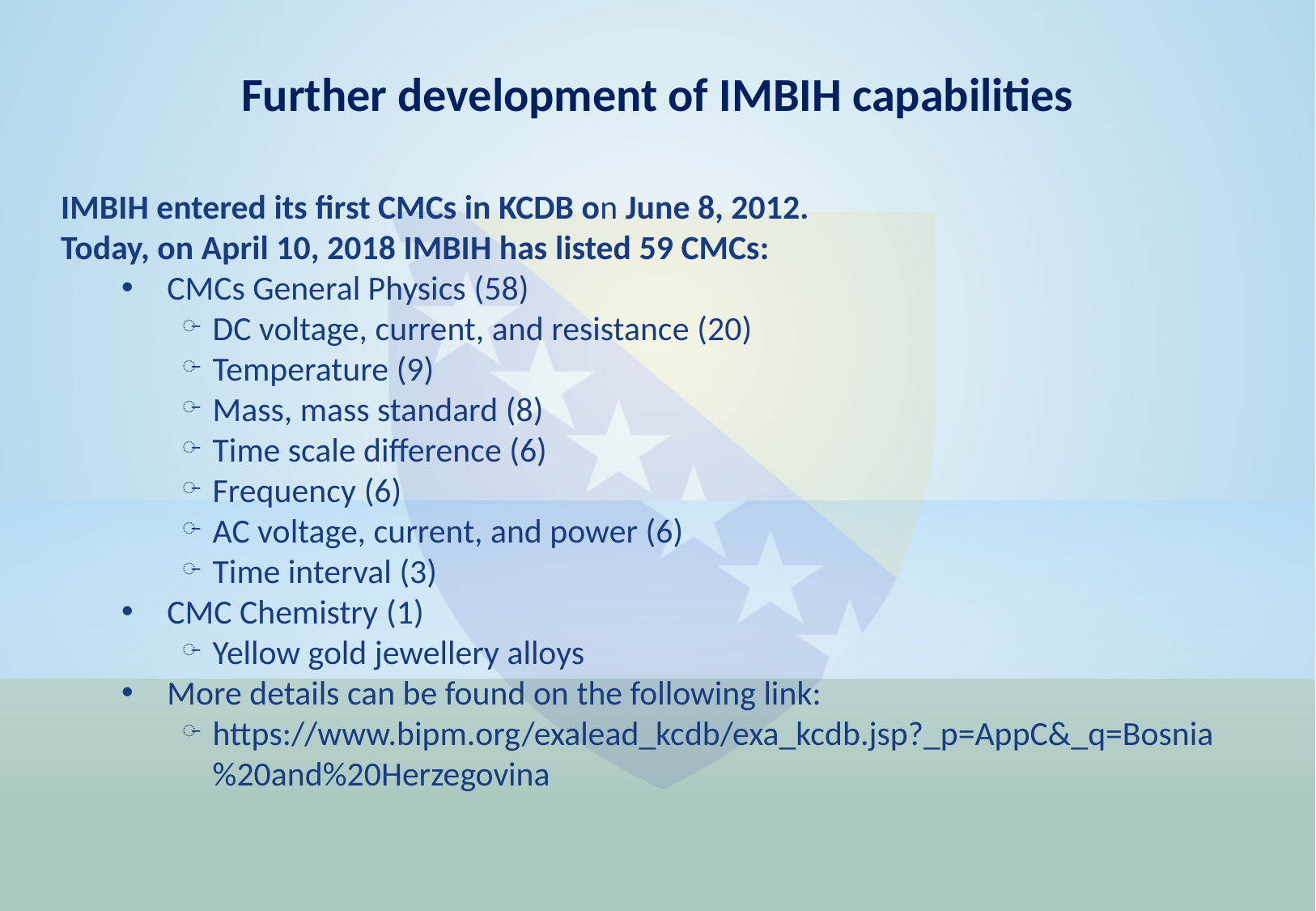

Further development of IMBIH capabilities
IMBIH entered its first CMCs in KCDB on June 8, 2012.
Today, on April 10, 2018 IMBIH has listed 59 CMCs:
CMCs General Physics (58)
DC voltage, current, and resistance (20)
Temperature (9)
Mass, mass standard (8)
Time scale difference (6)
Frequency (6)
AC voltage, current, and power (6)
Time interval (3)
CMC Chemistry (1)
Yellow gold jewellery alloys
More details can be found on the following link:
https://www.bipm.org/exalead_kcdb/exa_kcdb.jsp?_p=AppC&_q=Bosnia%20and%20Herzegovina